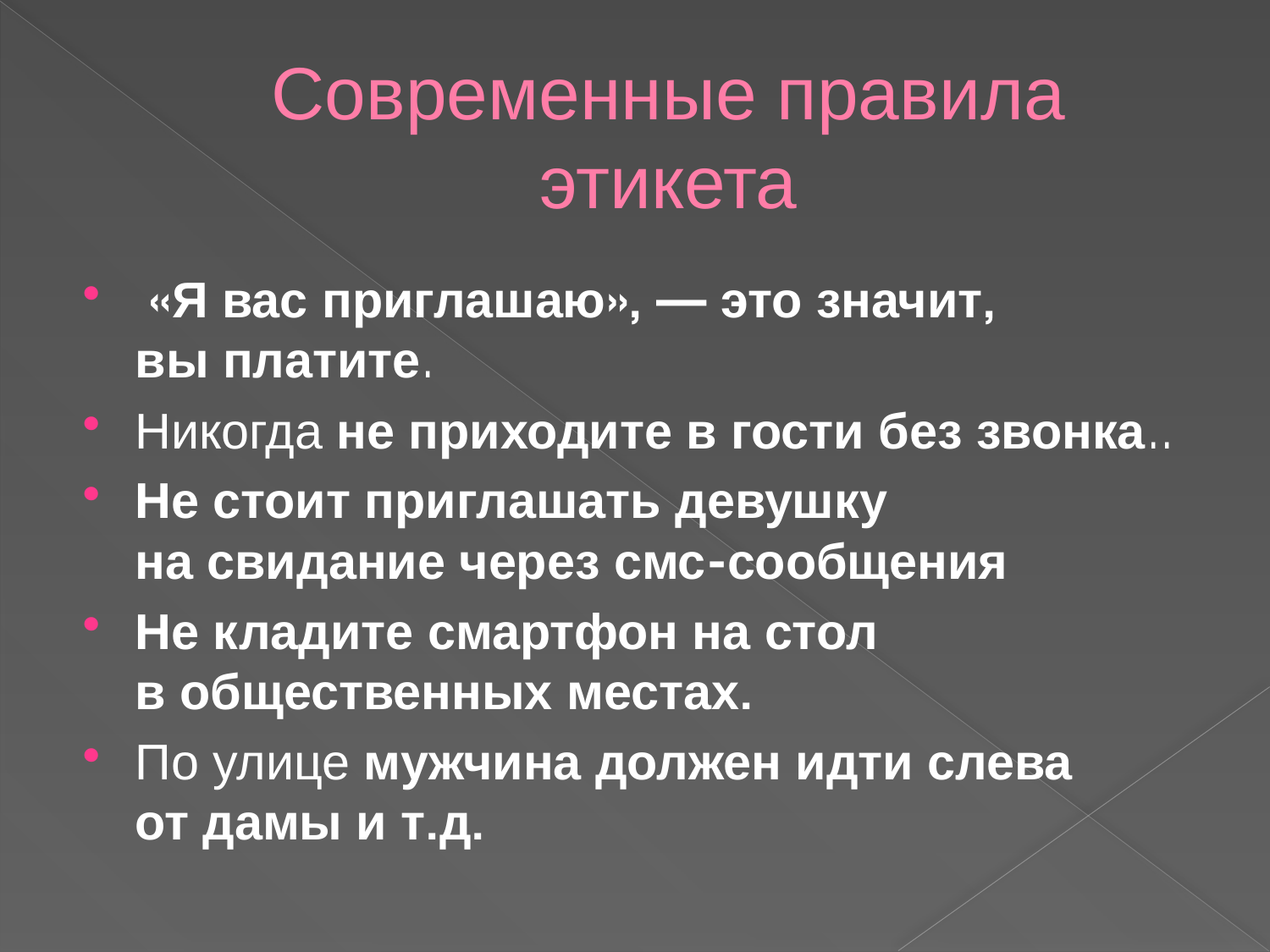

# Современные правила этикета
 «Я вас приглашаю», — это значит, вы платите.
Никогда не приходите в гости без звонка..
Не стоит приглашать девушку на свидание через смс-сообщения
Не кладите смартфон на стол в общественных местах.
По улице мужчина должен идти слева от дамы и т.д.